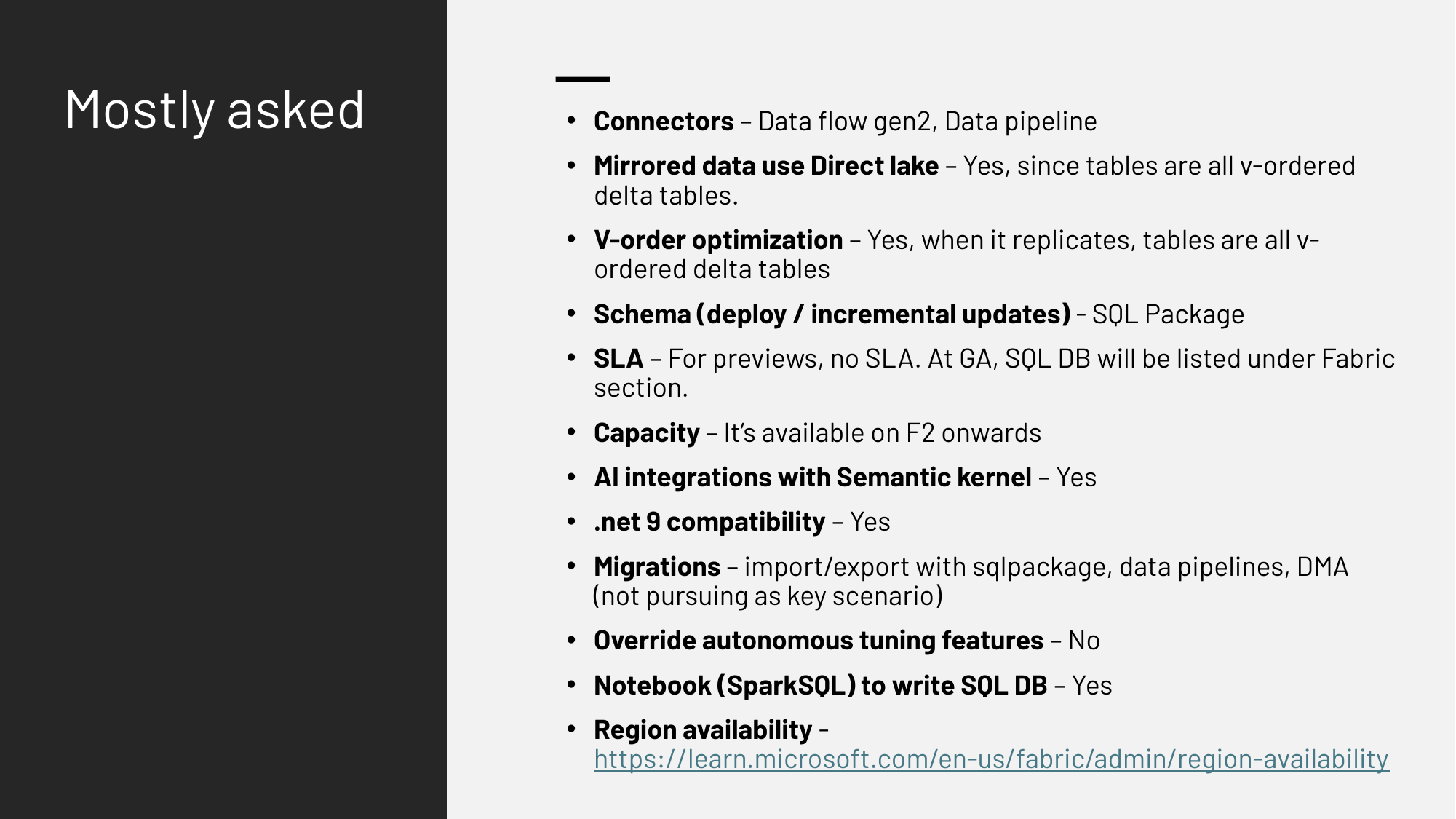

# Mostly asked

Connectors – Data flow gen2, Data pipeline
Mirrored data use Direct lake – Yes, since tables are all v-ordered delta tables.
V-order optimization – Yes, when it replicates, tables are all v-ordered delta tables
Schema (deploy / incremental updates) - SQL Package
SLA – For previews, no SLA. At GA, SQL DB will be listed under Fabric section.
Capacity – It’s available on F2 onwards
AI integrations with Semantic kernel – Yes
.net 9 compatibility – Yes
Migrations – import/export with sqlpackage, data pipelines, DMA (not pursuing as key scenario)
Override autonomous tuning features – No
Notebook (SparkSQL) to write SQL DB – Yes
Region availability - https://learn.microsoft.com/en-us/fabric/admin/region-availability